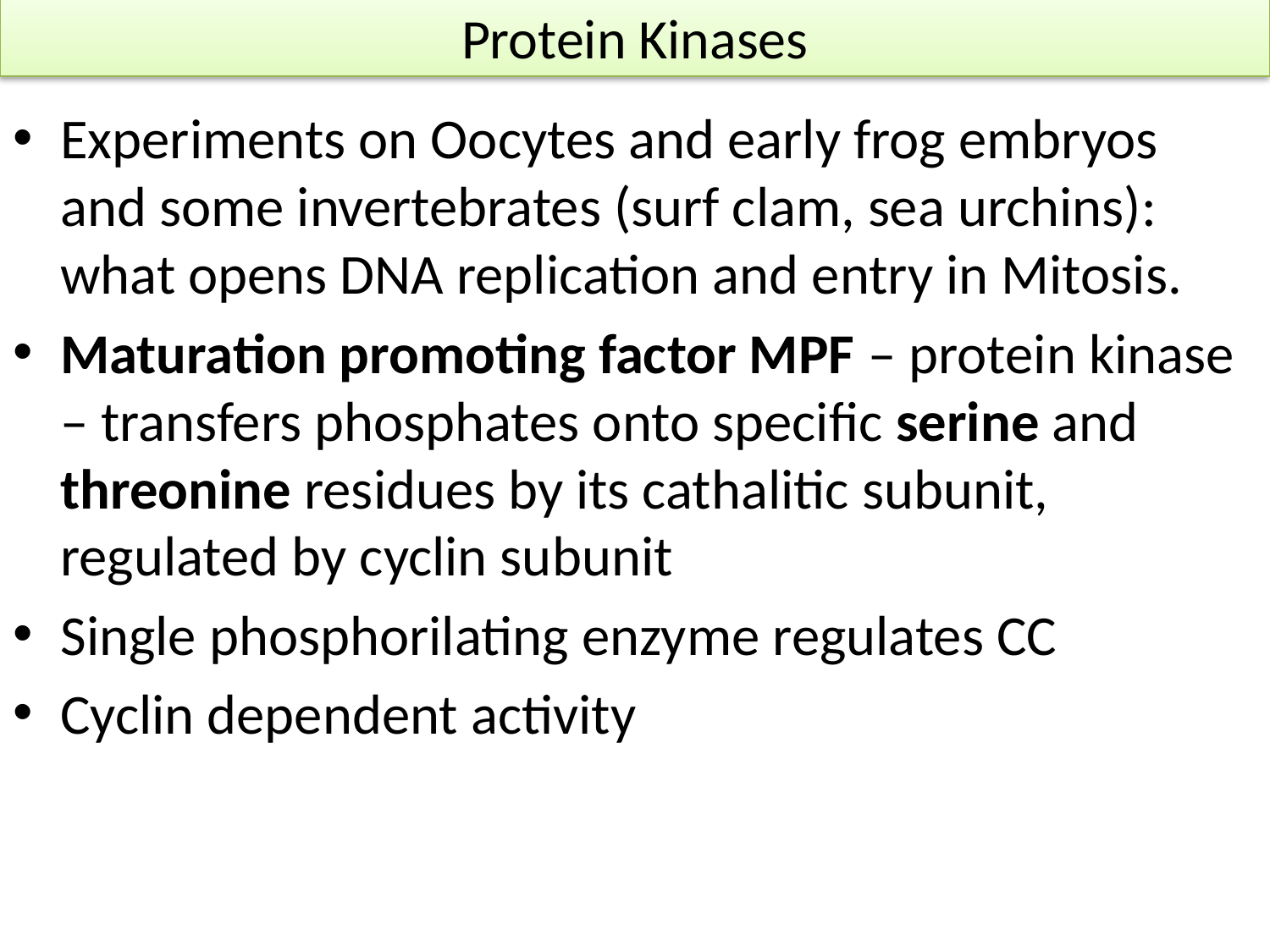

# Protein Kinases
Experiments on Oocytes and early frog embryos and some invertebrates (surf clam, sea urchins): what opens DNA replication and entry in Mitosis.
Maturation promoting factor MPF – protein kinase – transfers phosphates onto specific serine and threonine residues by its cathalitic subunit, regulated by cyclin subunit
Single phosphorilating enzyme regulates CC
Cyclin dependent activity